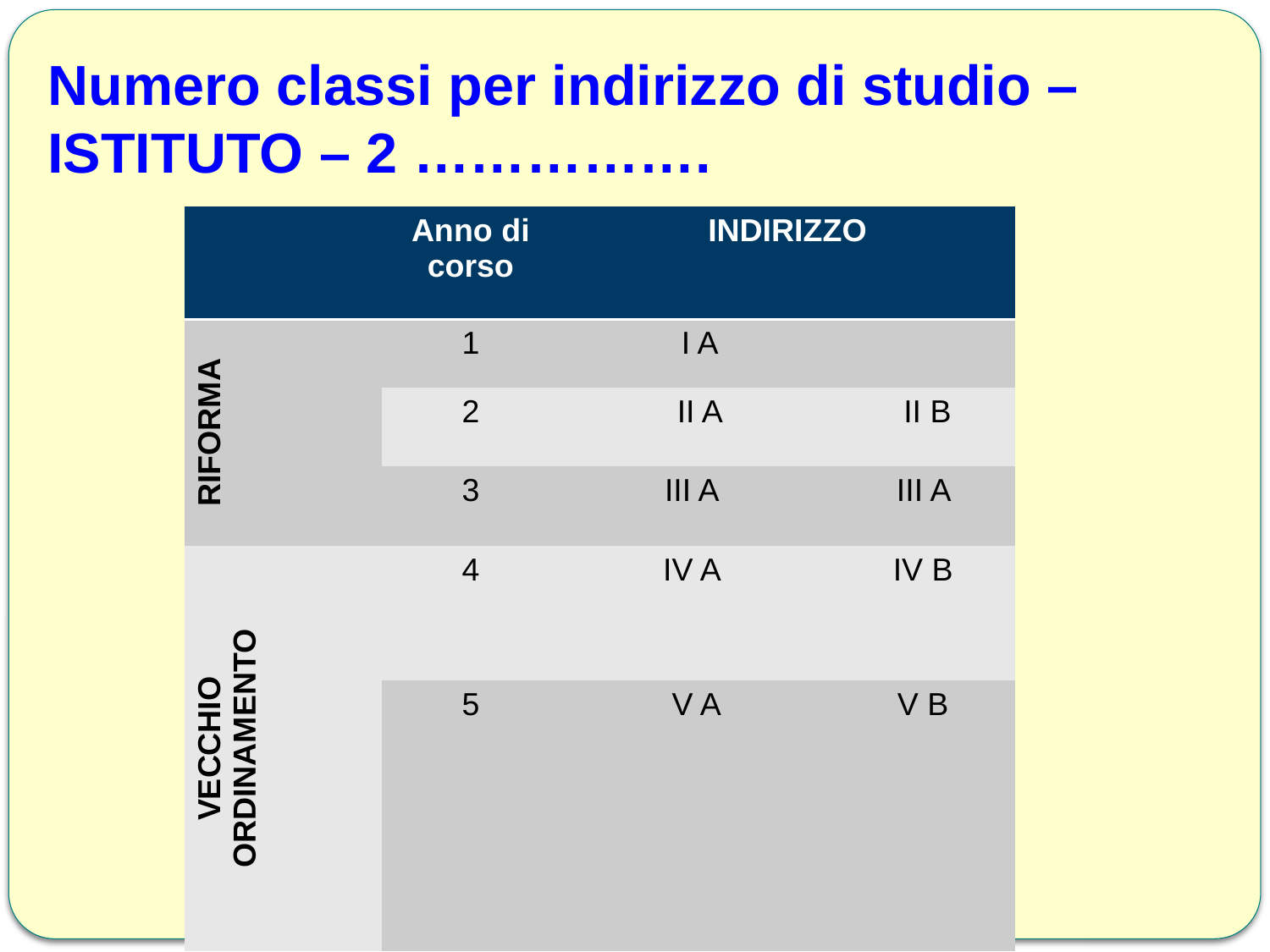

# Numero classi per indirizzo di studio – ISTITUTO – 2 …………….
|  | Anno di corso | INDIRIZZO |  |
| --- | --- | --- | --- |
| RIFORMA | 1 | I A |  |
|  | 2 | II A | II B |
|  | 3 | III A | III A |
| VECCHIO ORDINAMENTO | 4 | IV A | IV B |
|  | 5 | V A | V B |